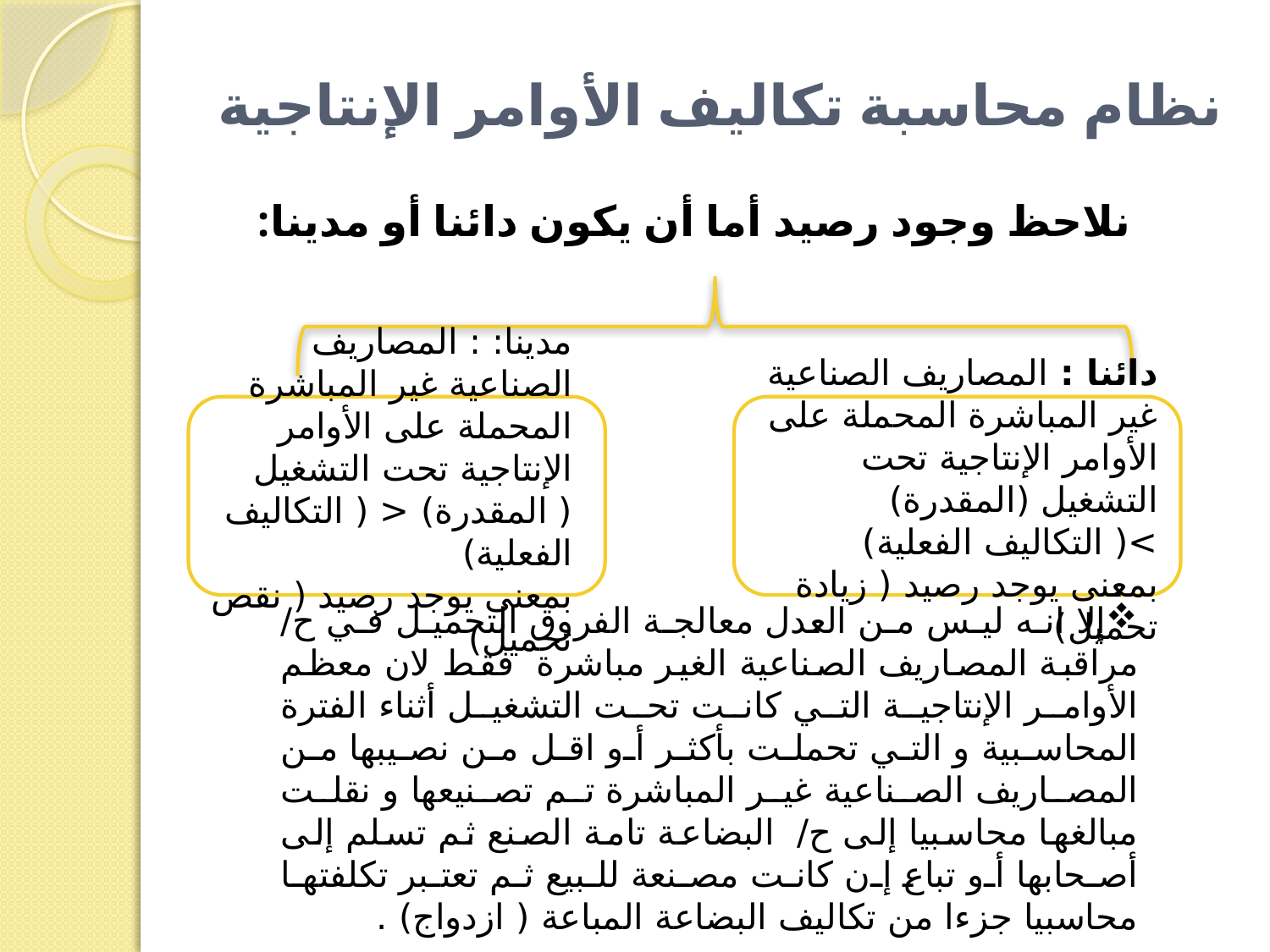

# نظام محاسبة تكاليف الأوامر الإنتاجية
نلاحظ وجود رصيد أما أن يكون دائنا أو مدينا:
مدينا: : المصاريف الصناعية غير المباشرة المحملة على الأوامر الإنتاجية تحت التشغيل ( المقدرة) < ( التكاليف الفعلية)
بمعنى يوجد رصيد ( نقص تحميل)

دائنا : المصاريف الصناعية غير المباشرة المحملة على الأوامر الإنتاجية تحت التشغيل (المقدرة) >( التكاليف الفعلية)
بمعنى يوجد رصيد ( زيادة تحميل)
إلا انه ليس من العدل معالجة الفروق التحميل في ح/ مراقبة المصاريف الصناعية الغير مباشرة  فقط لان معظم الأوامر الإنتاجية التي كانت تحت التشغيل أثناء الفترة المحاسبية و التي تحملت بأكثر أو اقل من نصيبها من المصاريف الصناعية غير المباشرة تم تصنيعها و نقلت مبالغها محاسبيا إلى ح/  البضاعة تامة الصنع ثم تسلم إلى أصحابها أو تباع إن كانت مصنعة للبيع ثم تعتبر تكلفتها محاسبيا جزءا من تكاليف البضاعة المباعة ( ازدواج) .